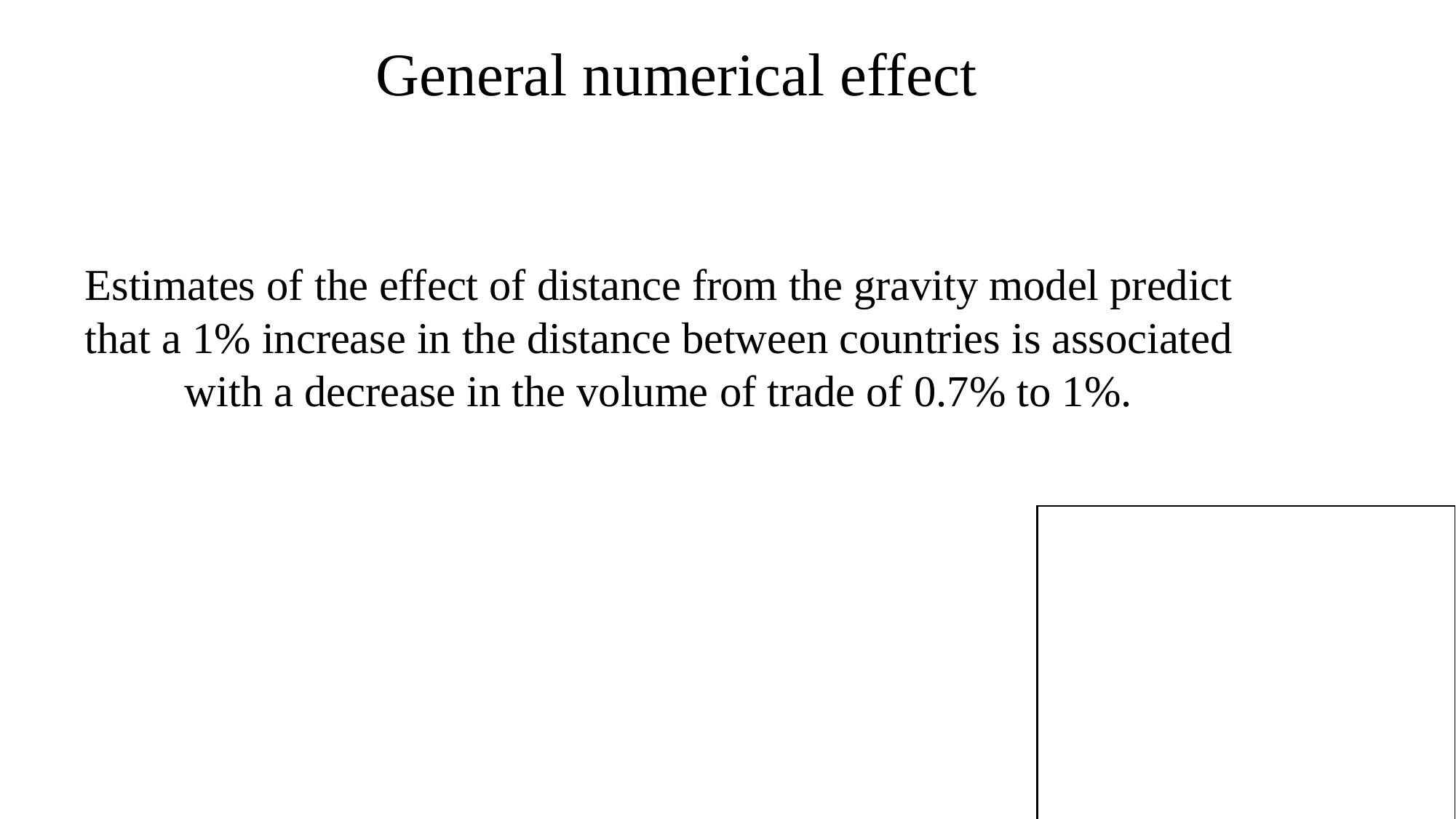

General numerical effect
Estimates of the effect of distance from the gravity model predict that a 1% increase in the distance between countries is associated with a decrease in the volume of trade of 0.7% to 1%.